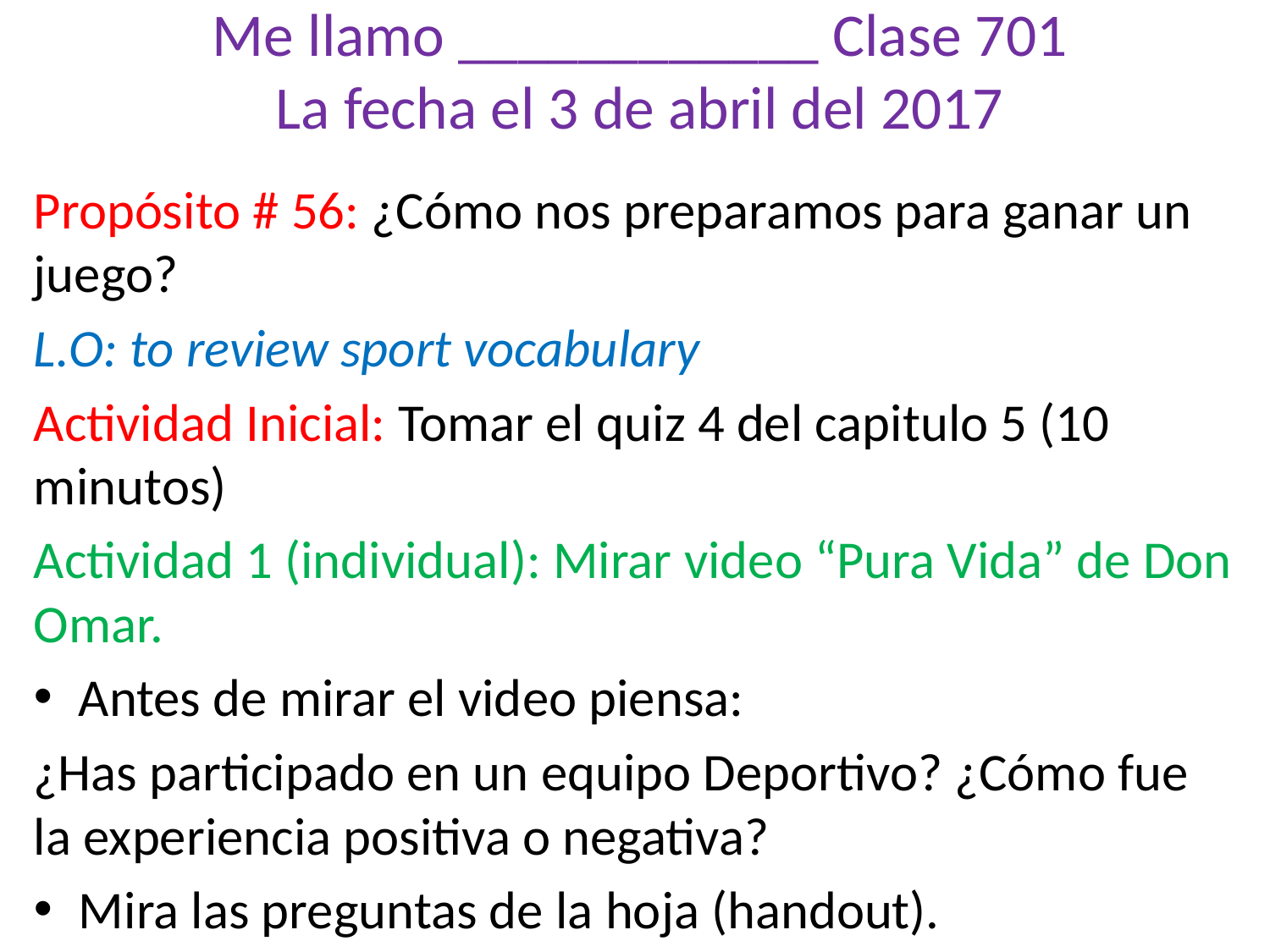

# Me llamo ____________ Clase 701 La fecha el 3 de abril del 2017
Propósito # 56: ¿Cómo nos preparamos para ganar un juego?
L.O: to review sport vocabulary
Actividad Inicial: Tomar el quiz 4 del capitulo 5 (10 minutos)
Actividad 1 (individual): Mirar video “Pura Vida” de Don Omar.
Antes de mirar el video piensa:
¿Has participado en un equipo Deportivo? ¿Cómo fue la experiencia positiva o negativa?
Mira las preguntas de la hoja (handout).